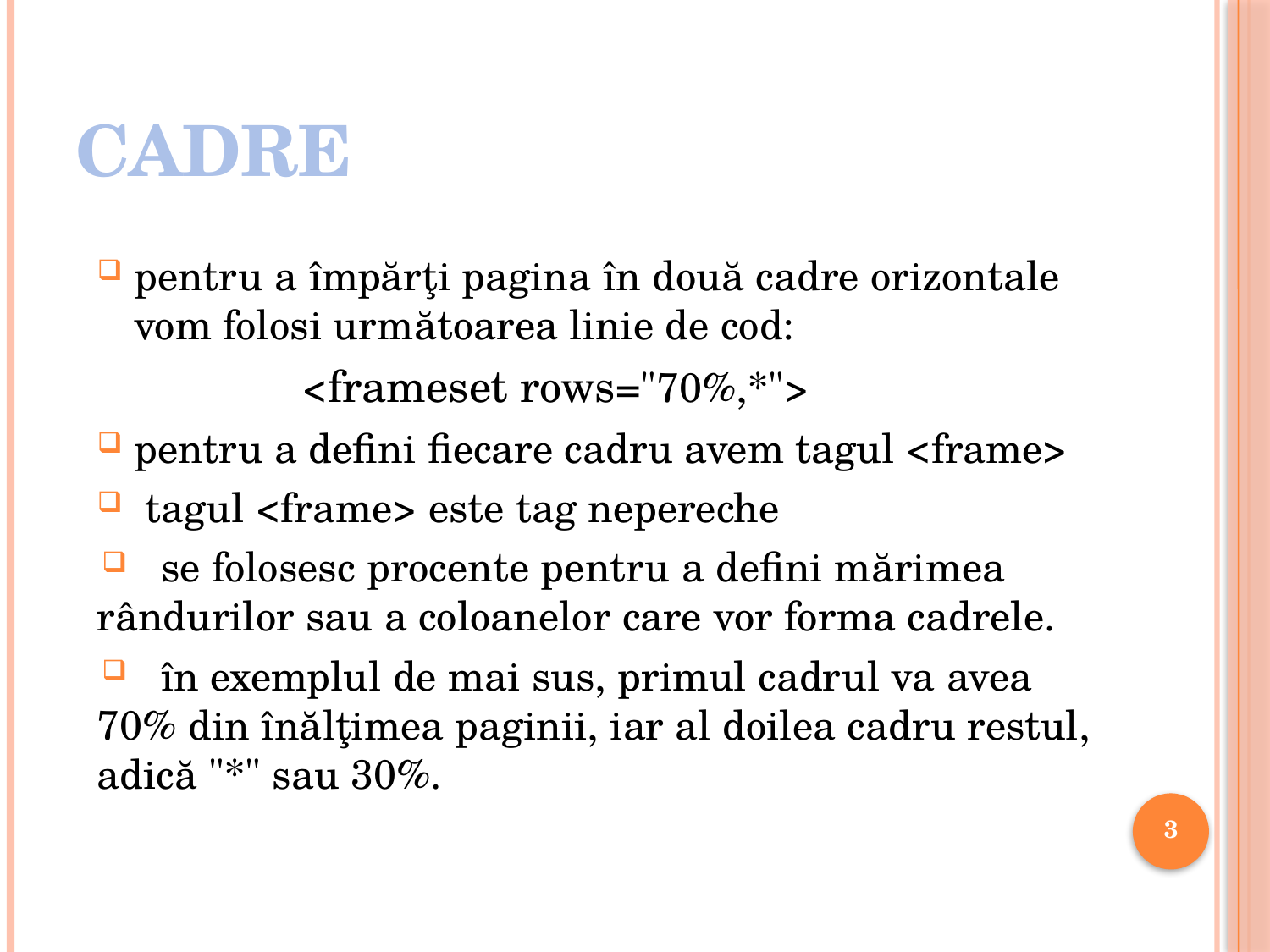

# Cadre
pentru a împărţi pagina în două cadre orizontale vom folosi următoarea linie de cod:
                  <frameset rows="70%,*">
pentru a defini fiecare cadru avem tagul <frame>
 tagul <frame> este tag nepereche
   se folosesc procente pentru a defini mărimea rândurilor sau a coloanelor care vor forma cadrele.
   în exemplul de mai sus, primul cadrul va avea 70% din înălţimea paginii, iar al doilea cadru restul, adică "*" sau 30%.

3